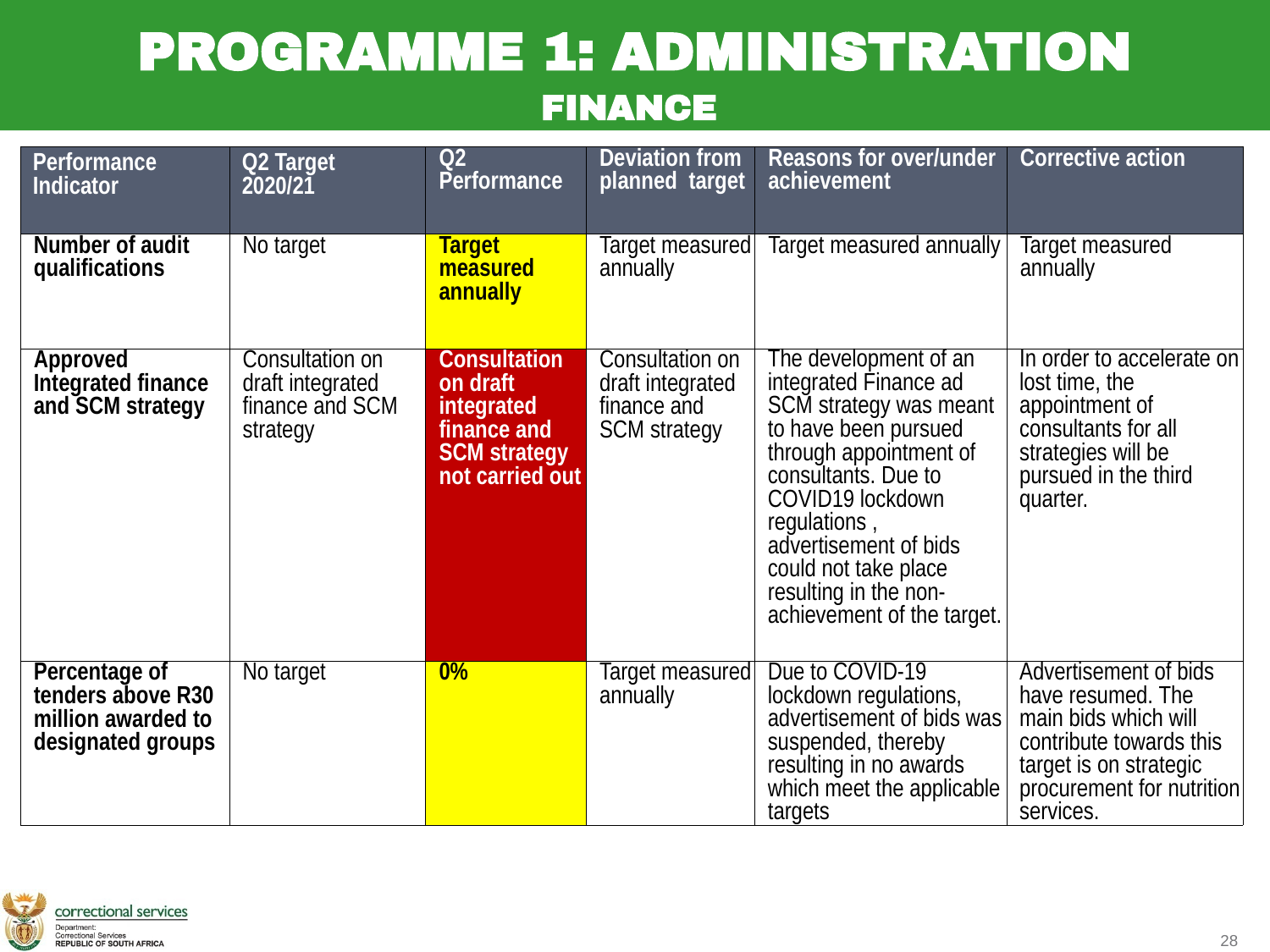

PROGRAMME 1: ADMINISTRATION
FINANCE
| Performance Indicator | Q2 Target 2020/21 | Q2 Performance | Deviation from planned target | Reasons for over/under achievement | Corrective action |
| --- | --- | --- | --- | --- | --- |
| Number of audit qualifications | No target | Target measured annually | Target measured annually | Target measured annually | Target measured annually |
| Approved Integrated finance and SCM strategy | Consultation on draft integrated finance and SCM strategy | Consultation on draft integrated finance and SCM strategy not carried out | Consultation on draft integrated finance and SCM strategy | The development of an integrated Finance ad SCM strategy was meant to have been pursued through appointment of consultants. Due to COVID19 lockdown regulations , advertisement of bids could not take place resulting in the non-achievement of the target. | In order to accelerate on lost time, the appointment of consultants for all strategies will be pursued in the third quarter. |
| Percentage of tenders above R30 million awarded to designated groups | No target | 0% | Target measured annually | Due to COVID-19 lockdown regulations, advertisement of bids was suspended, thereby resulting in no awards which meet the applicable targets | Advertisement of bids have resumed. The main bids which will contribute towards this target is on strategic procurement for nutrition services. |